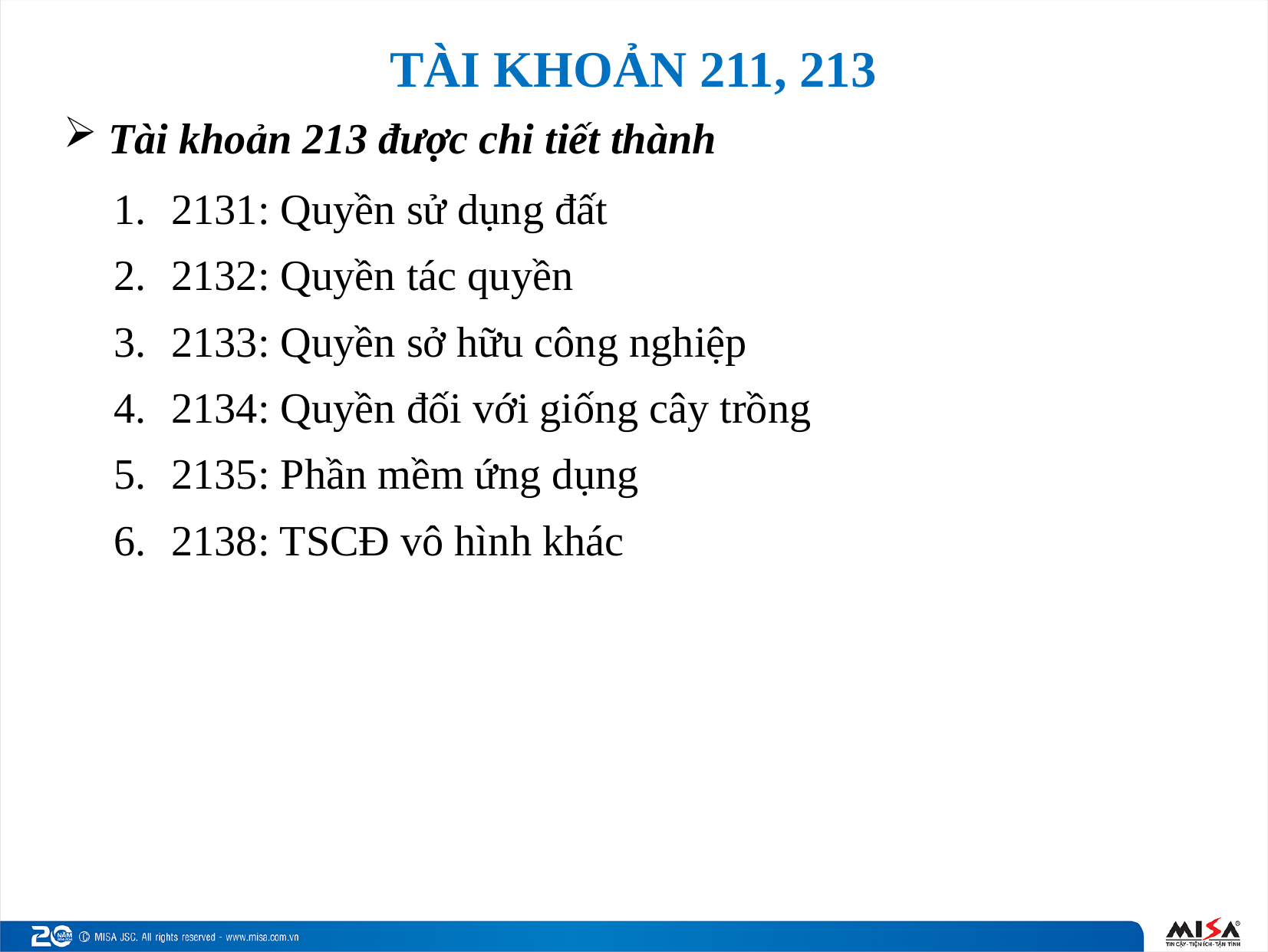

# TÀI KHOẢN 211, 213
 Tài khoản 213 được chi tiết thành
2131: Quyền sử dụng đất
2132: Quyền tác quyền
2133: Quyền sở hữu công nghiệp
2134: Quyền đối với giống cây trồng
2135: Phần mềm ứng dụng
2138: TSCĐ vô hình khác